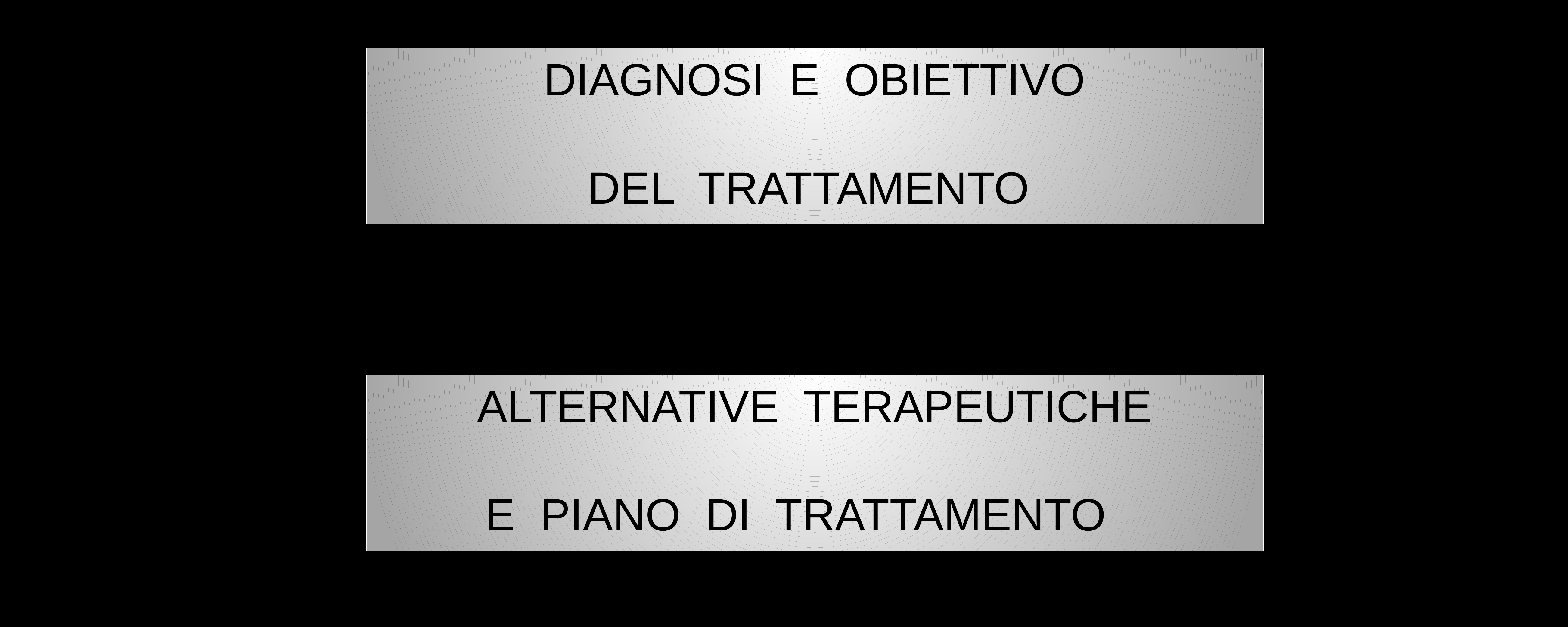

DIAGNOSI  E  OBIETTIVO

DEL  TRATTAMENTO

ALTERNATIVE  TERAPEUTICHE

E  PIANO  DI  TRATTAMENTO